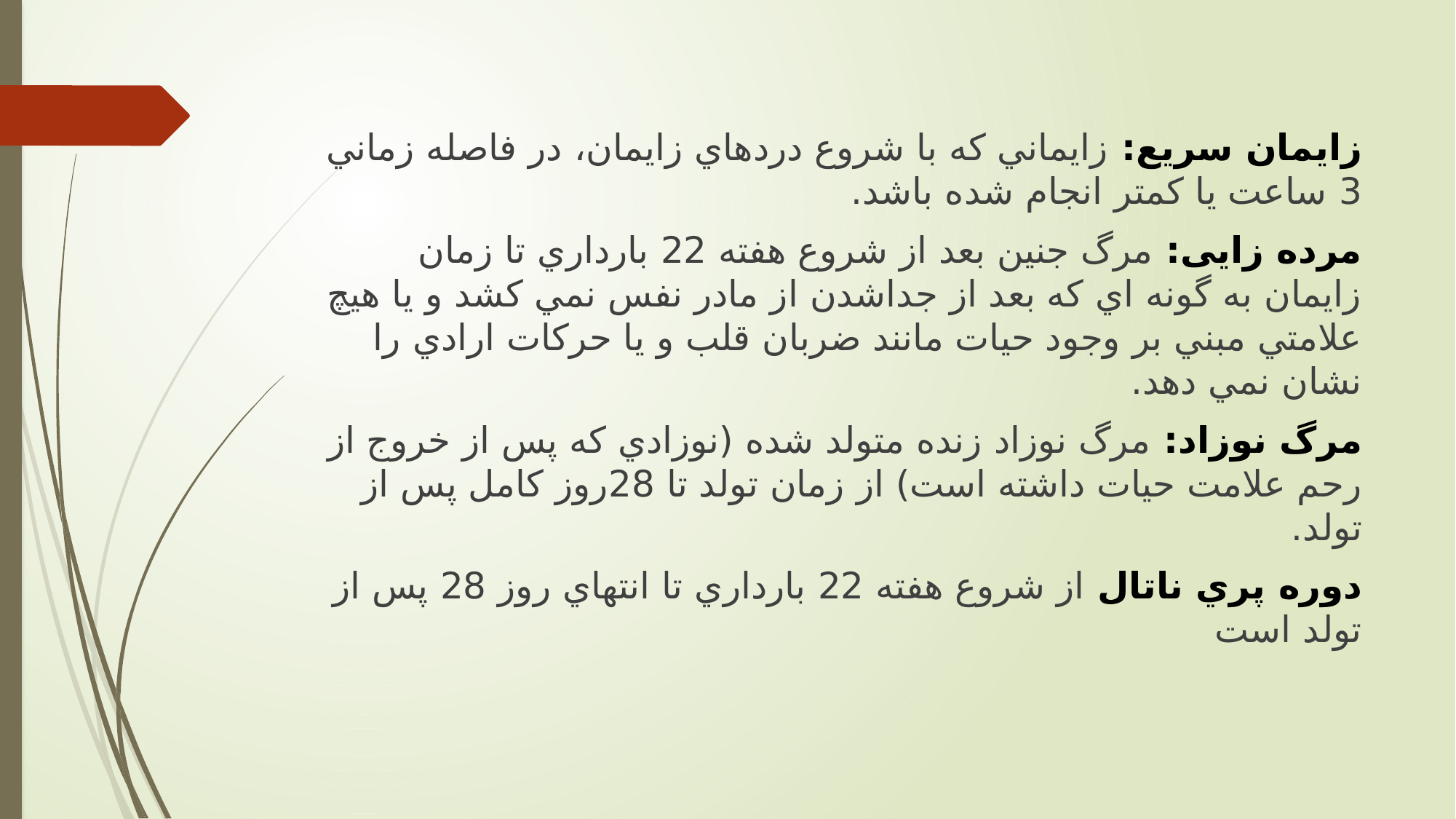

زايمان سريع: زايماني که با شروع دردهاي زايمان، در فاصله زماني 3 ساعت يا کمتر انجام شده باشد.
مرده زايی: مرگ جنین بعد از شروع هفته 22 بارداري تا زمان زايمان به گونه اي که بعد از جداشدن از مادر نفس نمي کشد و يا هیچ علامتي مبني بر وجود حیات مانند ضربان قلب و يا حرکات ارادي را نشان نمي دهد.
مرگ نوزاد: مرگ نوزاد زنده متولد شده (نوزادي که پس از خروج از رحم علامت حیات داشته است) از زمان تولد تا 28روز کامل پس از تولد.
دوره پري ناتال از شروع هفته 22 بارداري تا انتهاي روز 28 پس از تولد است